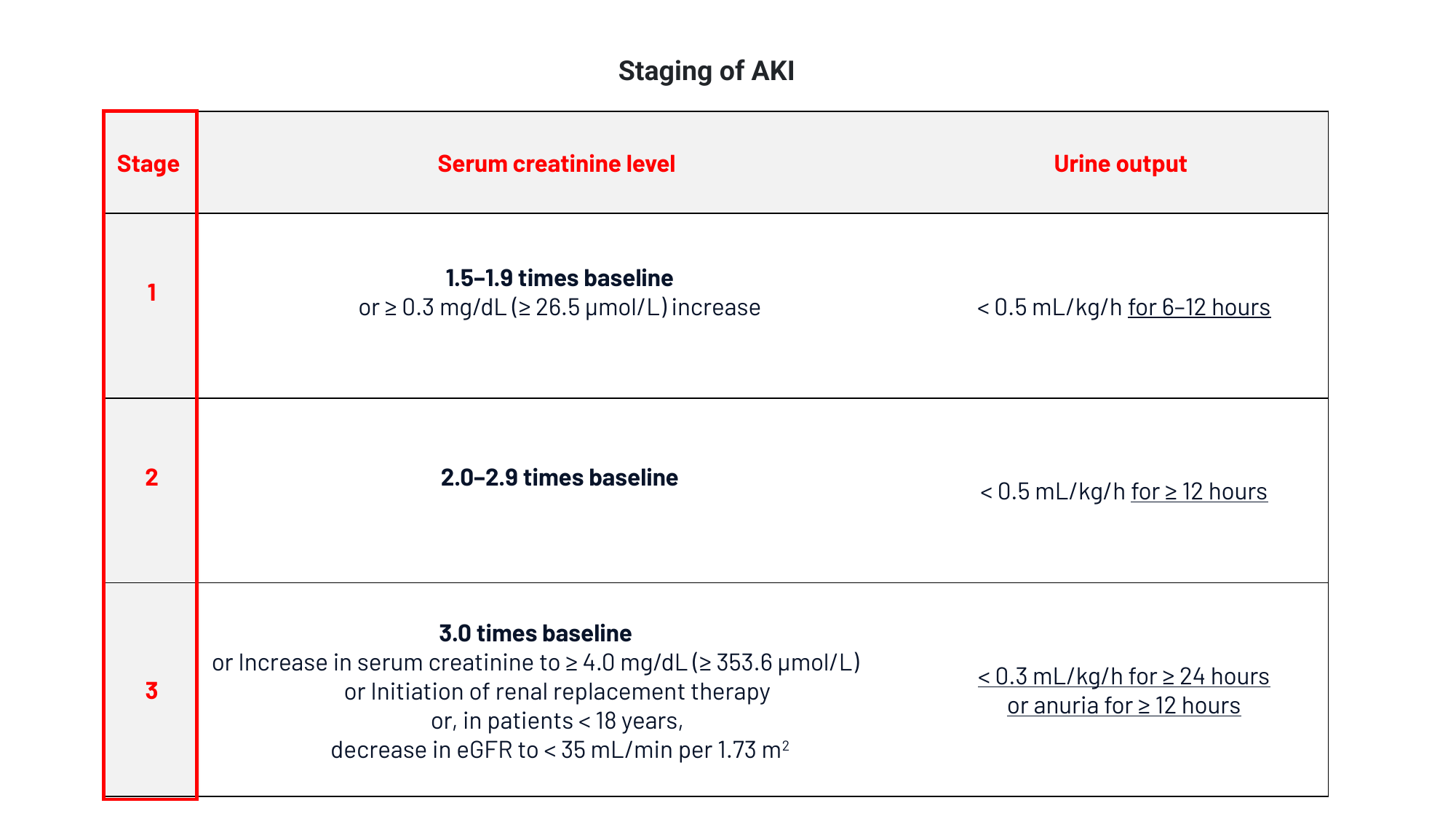

# Staging of AKI
| Stage | Serum creatinine level | Urine output |
| --- | --- | --- |
| 1 | 1.5–1.9 times baseline or ≥ 0.3 mg/dL (≥ 26.5 μmol/L) increase | < 0.5 mL/kg/h for 6–12 hours |
| 2 | 2.0–2.9 times baseline | < 0.5 mL/kg/h for ≥ 12 hours |
| 3 | 3.0 times baseline   or Increase in serum creatinine to ≥ 4.0 mg/dL (≥ 353.6 μmol/L)   or Initiation of renal replacement therapy or, in patients < 18 years, decrease in eGFR to < 35 mL/min per 1.73 m2 | < 0.3 mL/kg/h for ≥ 24 hours or anuria for ≥ 12 hours |